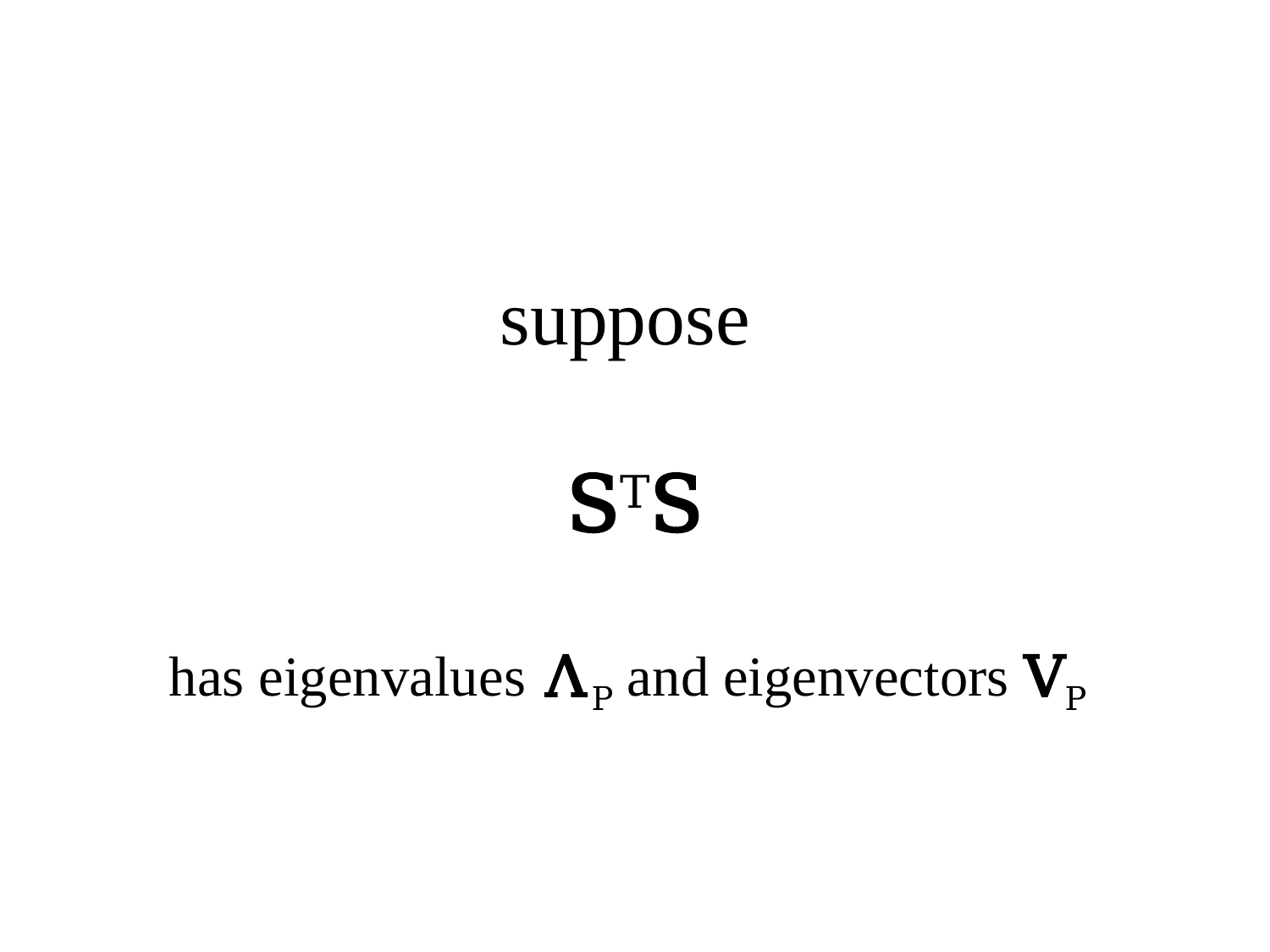

# suppose STS has eigenvalues ΛP and eigenvectors VP